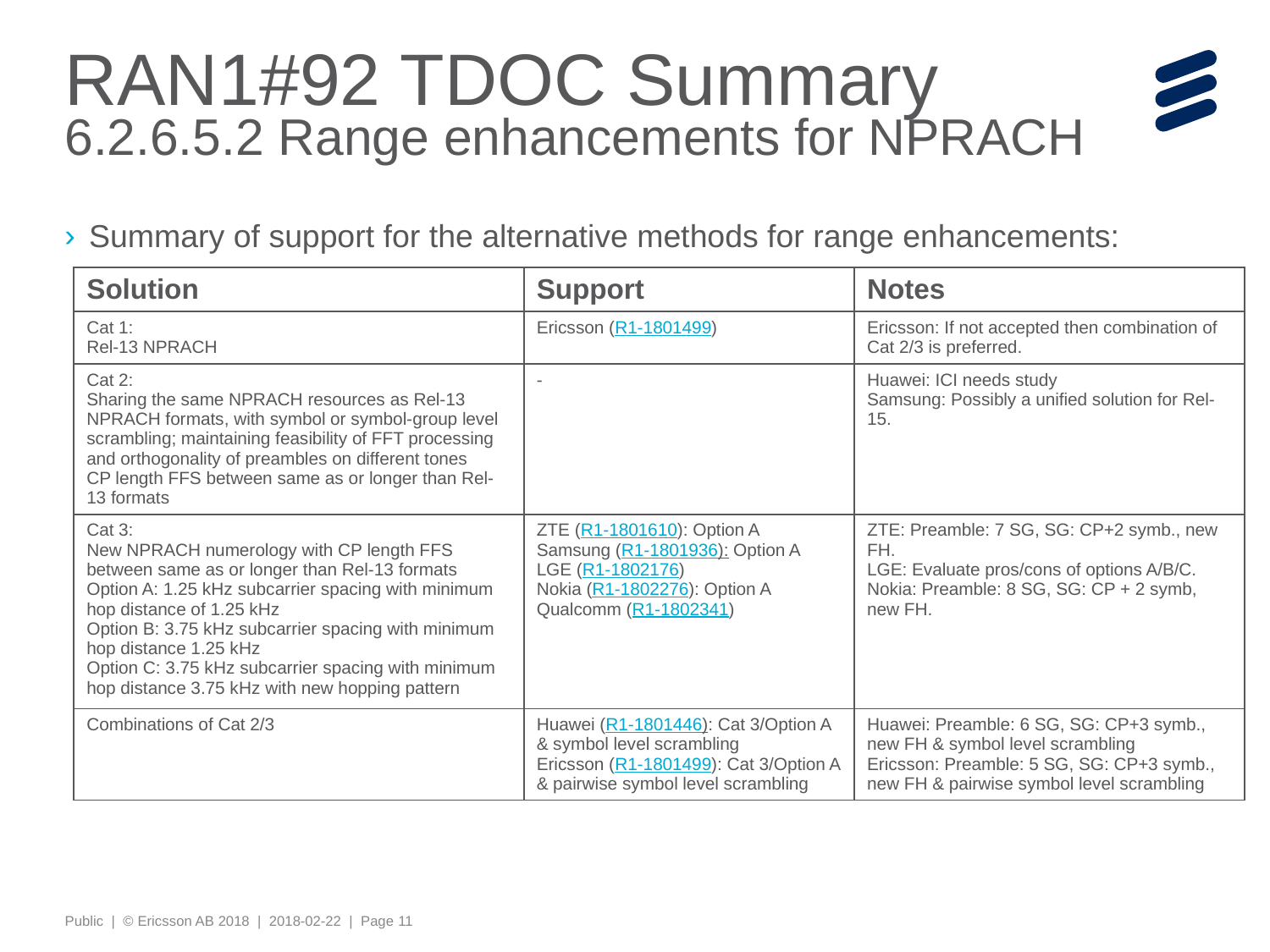

# RAN1#92 TDOC Summary 6.2.6.5.2 Range enhancements for NPRACH
Summary of support for the alternative methods for range enhancements:

| Solution | Support | Notes |
| --- | --- | --- |
| Cat 1: Rel-13 NPRACH | Ericsson (R1-1801499) | Ericsson: If not accepted then combination of Cat 2/3 is preferred. |
| Cat 2: Sharing the same NPRACH resources as Rel-13 NPRACH formats, with symbol or symbol-group level scrambling; maintaining feasibility of FFT processing and orthogonality of preambles on different tones CP length FFS between same as or longer than Rel-13 formats | - | Huawei: ICI needs study Samsung: Possibly a unified solution for Rel-15. |
| Cat 3: New NPRACH numerology with CP length FFS between same as or longer than Rel-13 formats Option A: 1.25 kHz subcarrier spacing with minimum hop distance of 1.25 kHz Option B: 3.75 kHz subcarrier spacing with minimum hop distance 1.25 kHz Option C: 3.75 kHz subcarrier spacing with minimum hop distance 3.75 kHz with new hopping pattern | ZTE (R1-1801610): Option A Samsung (R1-1801936): Option A LGE (R1-1802176) Nokia (R1-1802276): Option A Qualcomm (R1-1802341) | ZTE: Preamble: 7 SG, SG: CP+2 symb., new FH. LGE: Evaluate pros/cons of options A/B/C. Nokia: Preamble: 8 SG, SG: CP + 2 symb, new FH. |
| Combinations of Cat 2/3 | Huawei (R1-1801446): Cat 3/Option A & symbol level scrambling Ericsson (R1-1801499): Cat 3/Option A & pairwise symbol level scrambling | Huawei: Preamble: 6 SG, SG: CP+3 symb., new FH & symbol level scrambling Ericsson: Preamble: 5 SG, SG: CP+3 symb., new FH & pairwise symbol level scrambling |